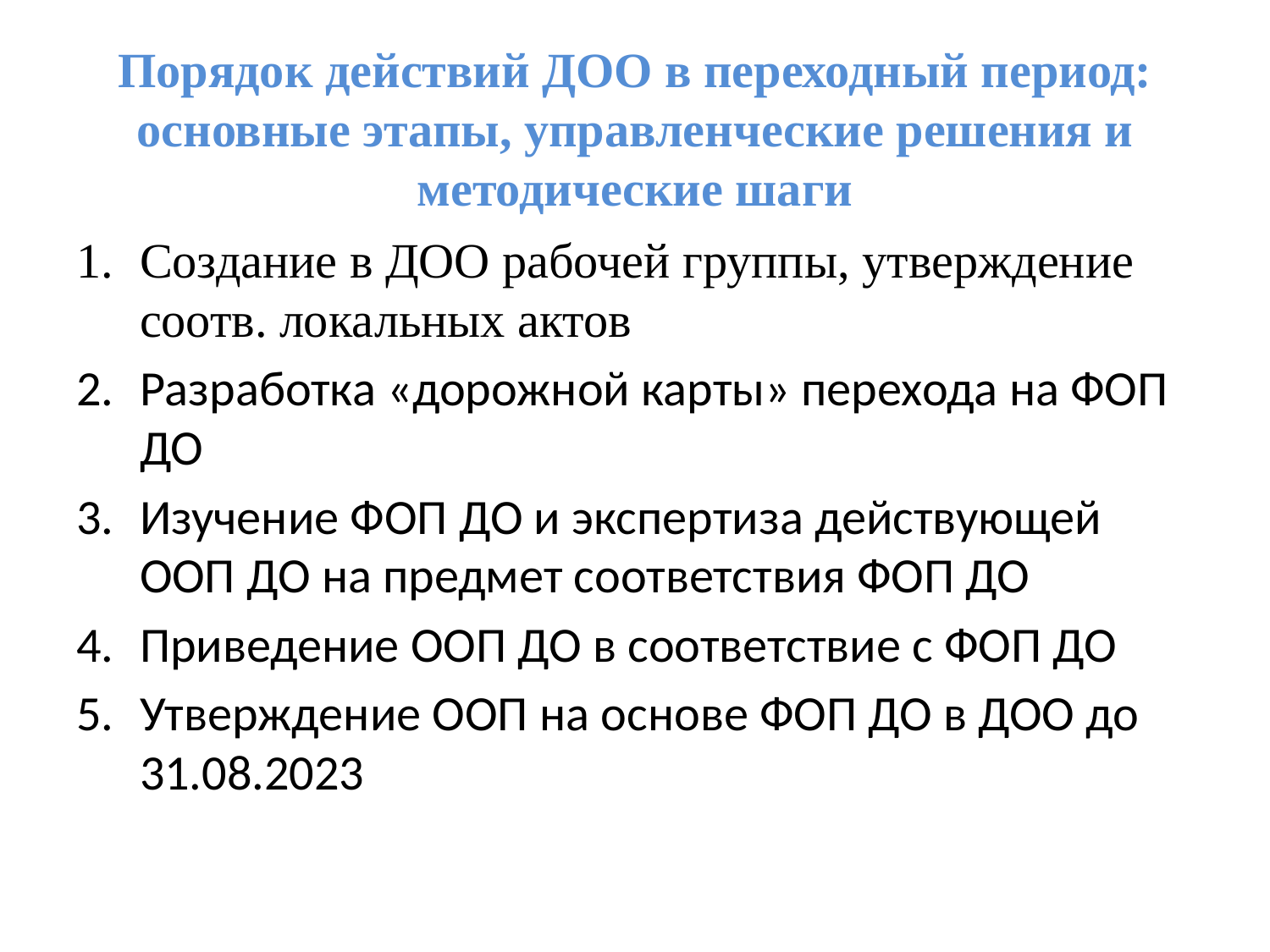

# Порядок действий ДОО в переходный период: основные этапы, управленческие решения и методические шаги
Создание в ДОО рабочей группы, утверждение соотв. локальных актов
Разработка «дорожной карты» перехода на ФОП ДО
Изучение ФОП ДО и экспертиза действующей ООП ДО на предмет соответствия ФОП ДО
Приведение ООП ДО в соответствие с ФОП ДО
Утверждение ООП на основе ФОП ДО в ДОО до 31.08.2023